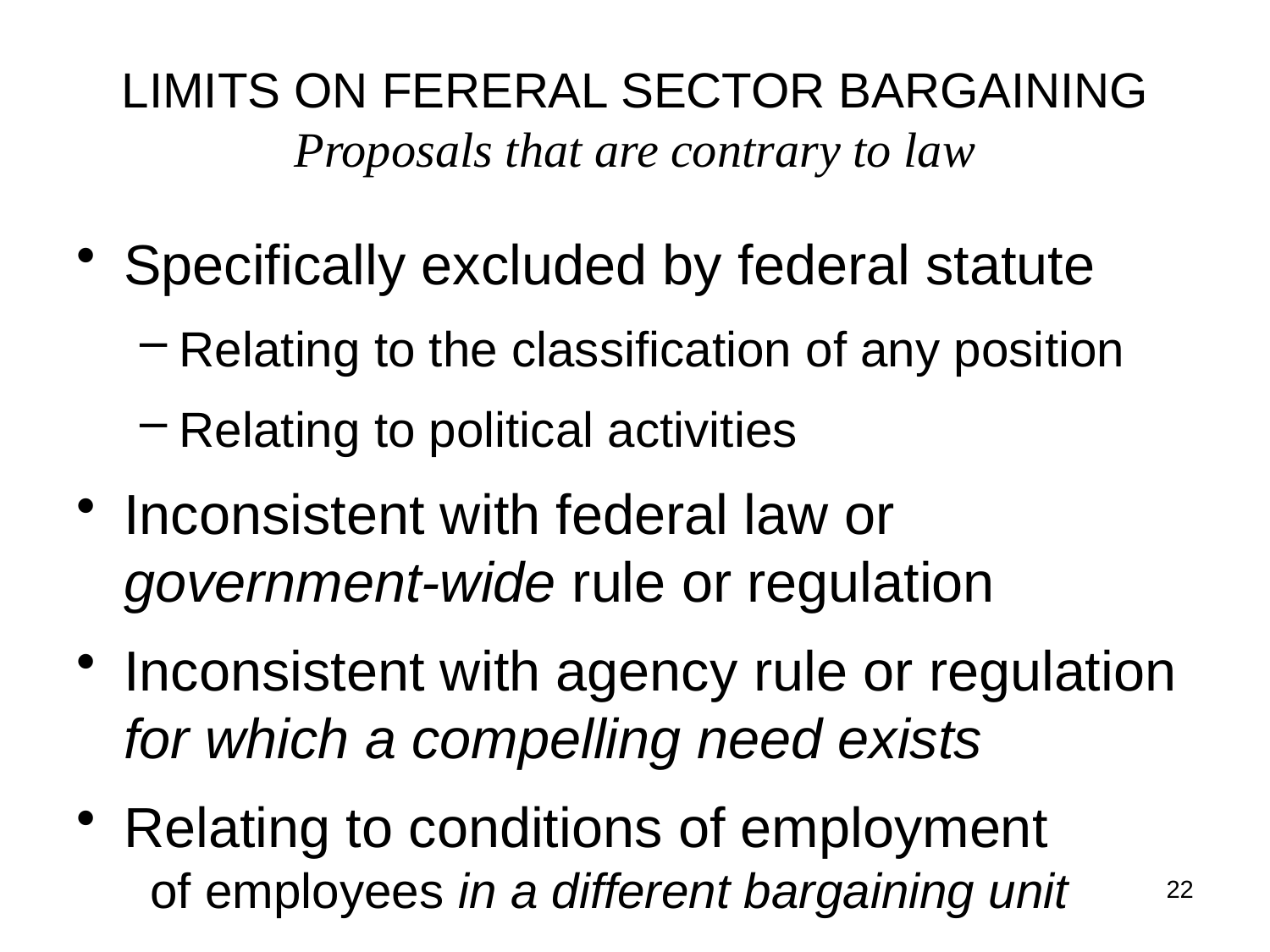

# LIMITS ON FERERAL SECTOR BARGAINING Proposals that are contrary to law
Specifically excluded by federal statute
Relating to the classification of any position
Relating to political activities
Inconsistent with federal law or government-wide rule or regulation
Inconsistent with agency rule or regulation for which a compelling need exists
Relating to conditions of employment
   of employees in a different bargaining unit

22